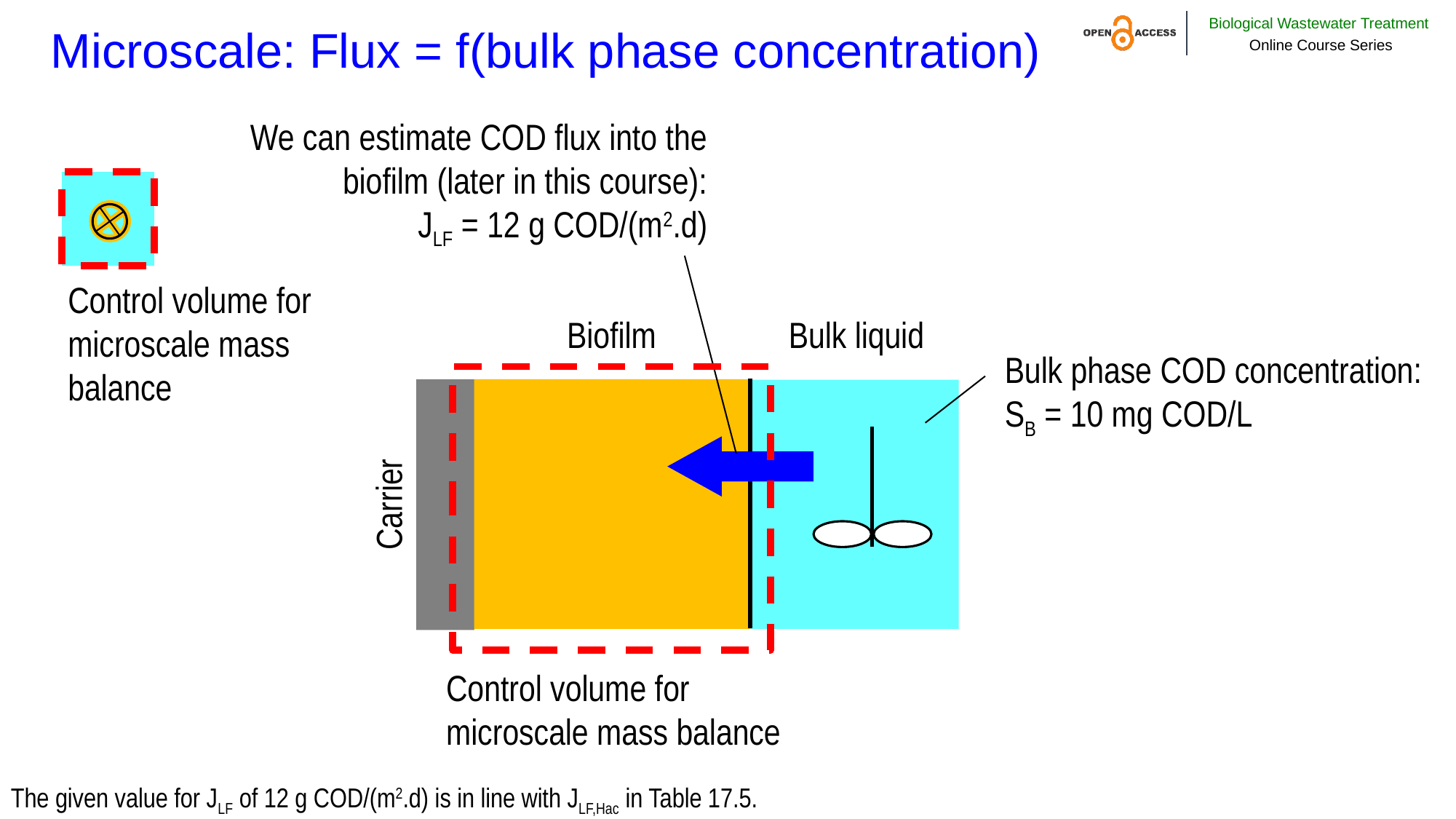

# Microscale: Flux = f(bulk phase concentration)
We can estimate COD flux into the biofilm (later in this course):
JLF = 12 g COD/(m2.d)

Control volume for microscale mass balance
Biofilm
Bulk liquid
Bulk phase COD concentration:
SB = 10 mg COD/L

Carrier
Control volume for microscale mass balance
The given value for JLF of 12 g COD/(m2.d) is in line with JLF,Hac in Table 17.5.